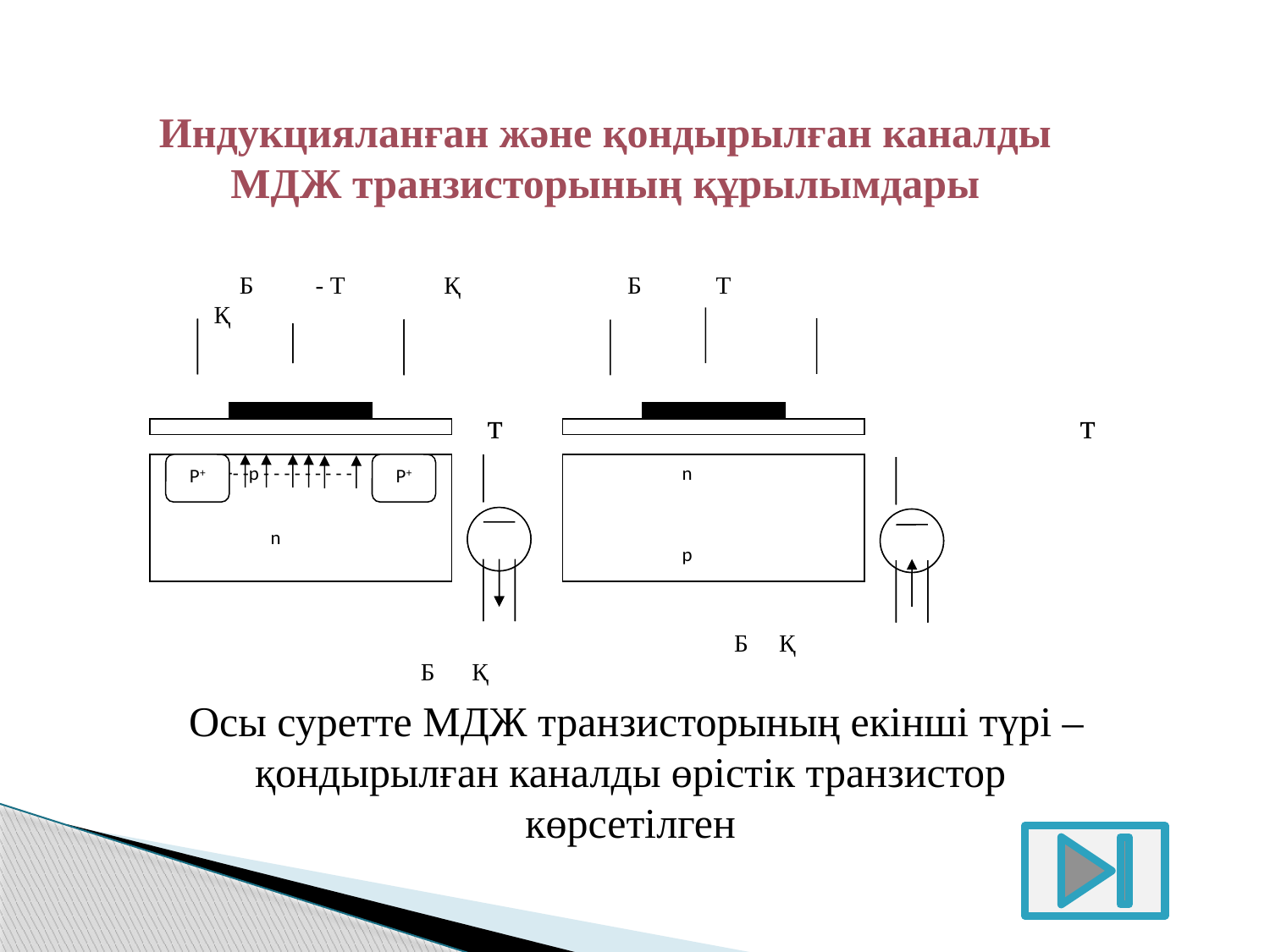

Индукцияланған және қондырылған каналды МДЖ транзисторының құрылымдары
 Б          - Т                Қ                           Б            Т               Қ

- -p - - - - - - - - -

          n
Р+

Р+

                        n

                        p

                                        т                                                                 т

- -p - - - - - - - - -

          n
Р+

Р+

                        n

                        p

                                       Б     Қ                                                         Б      Қ
 Осы суретте МДЖ транзисторының екінші түрі – қондырылған каналды өрістік транзистор көрсетілген